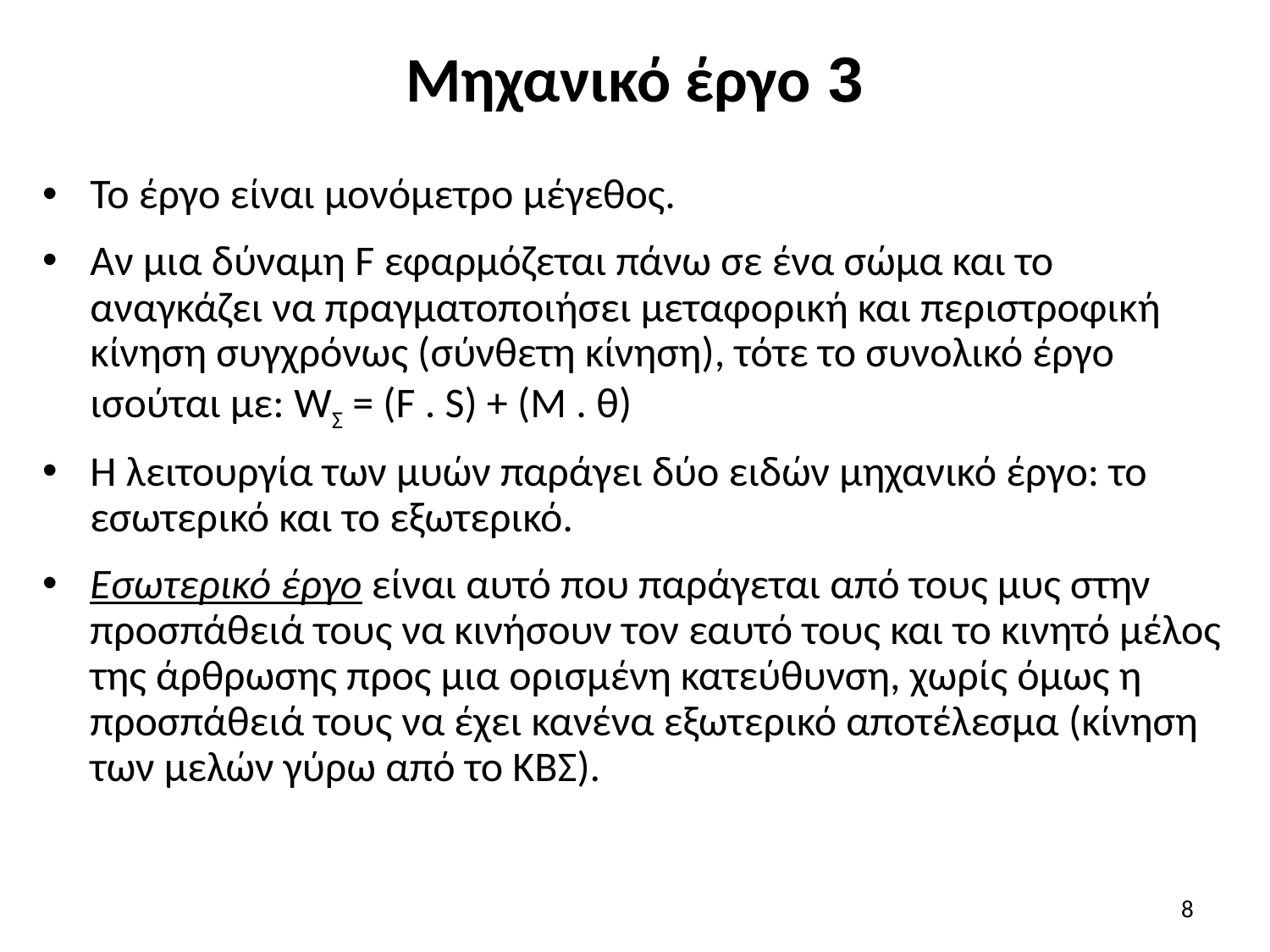

# Μηχανικό έργο 3
Το έργο είναι μονόμετρο μέγεθος.
Αν μια δύναμη F εφαρμόζεται πάνω σε ένα σώμα και το αναγκάζει να πραγματοποιήσει μεταφορική και περιστροφική κίνηση συγχρόνως (σύνθετη κίνηση), τότε το συνολικό έργο ισούται με: WΣ = (F . S) + (M . θ)
Η λειτουργία των μυών παράγει δύο ειδών μηχανικό έργο: το εσωτερικό και το εξωτερικό.
Εσωτερικό έργο είναι αυτό που παράγεται από τους μυς στην προσπάθειά τους να κινήσουν τον εαυτό τους και το κινητό μέλος της άρθρωσης προς μια ορισμένη κατεύθυνση, χωρίς όμως η προσπάθειά τους να έχει κανένα εξωτερικό αποτέλεσμα (κίνηση των μελών γύρω από το ΚΒΣ).
8